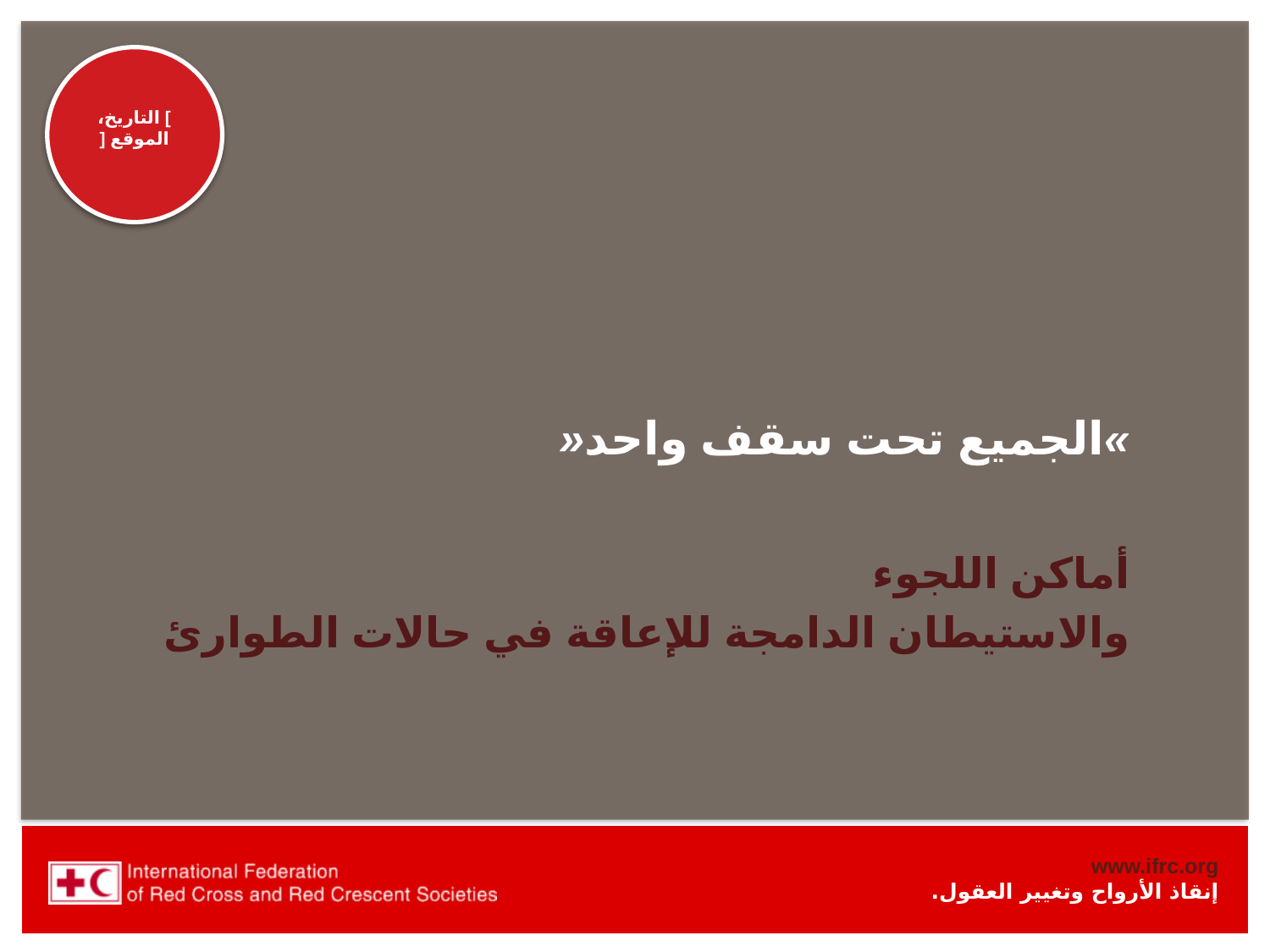

# »الجميع تحت سقف واحد«
أماكن اللجوء
والاستيطان الدامجة للإعاقة في حالات الطوارئ